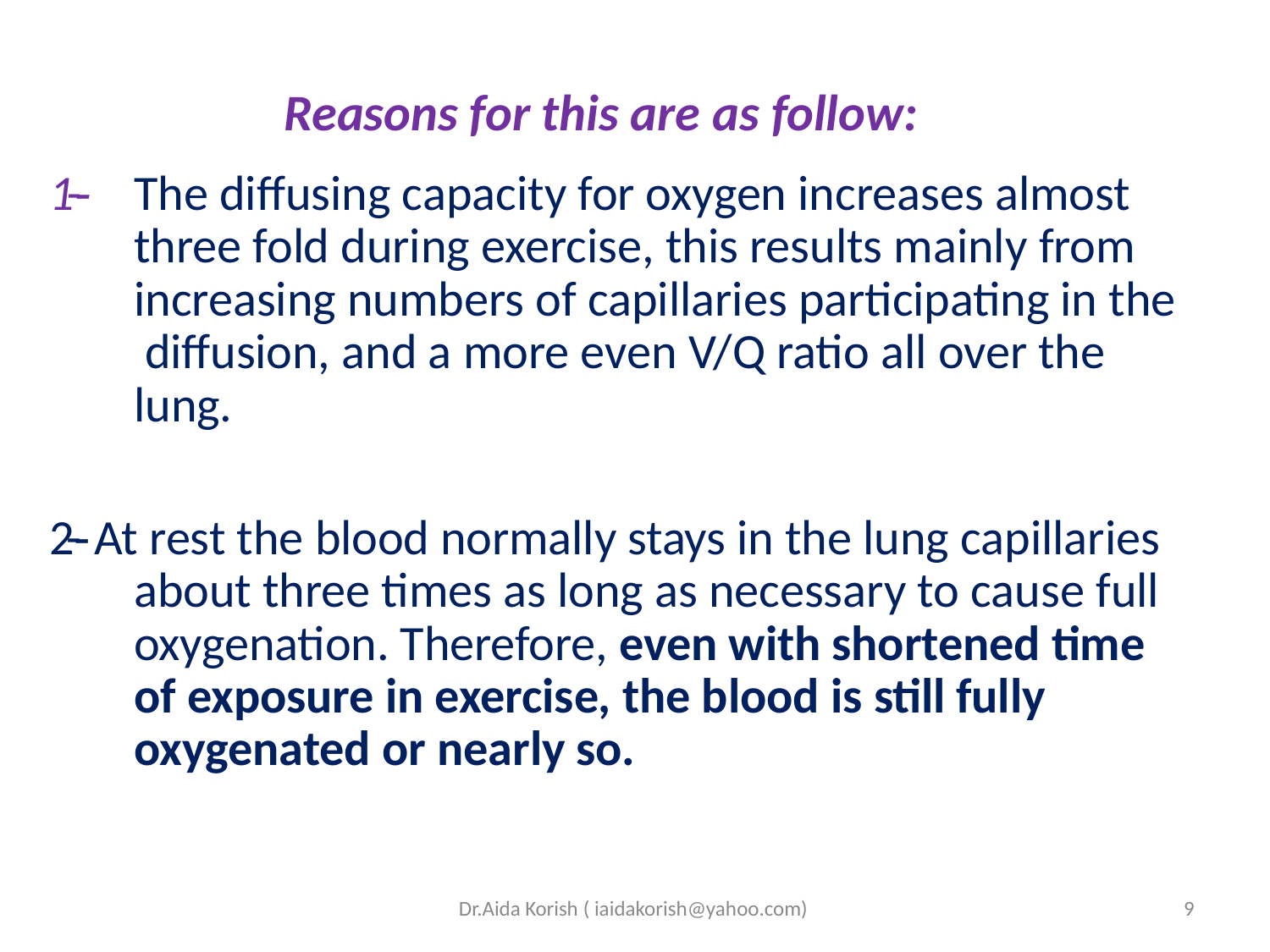

# Reasons for this are as follow:
1-­‐	The diﬀusing capacity for oxygen increases almost  three fold during exercise, this results mainly from  increasing numbers of capillaries participating in the  diﬀusion, and a more even V/Q ratio all over the  lung.

2-­‐ At rest the blood normally stays in the lung capillaries  about three times as long as necessary to cause full  oxygenation. Therefore, even with shortened time  of exposure in exercise, the blood is still fully  oxygenated or nearly so.
Dr.Aida Korish ( iaidakorish@yahoo.com)
9